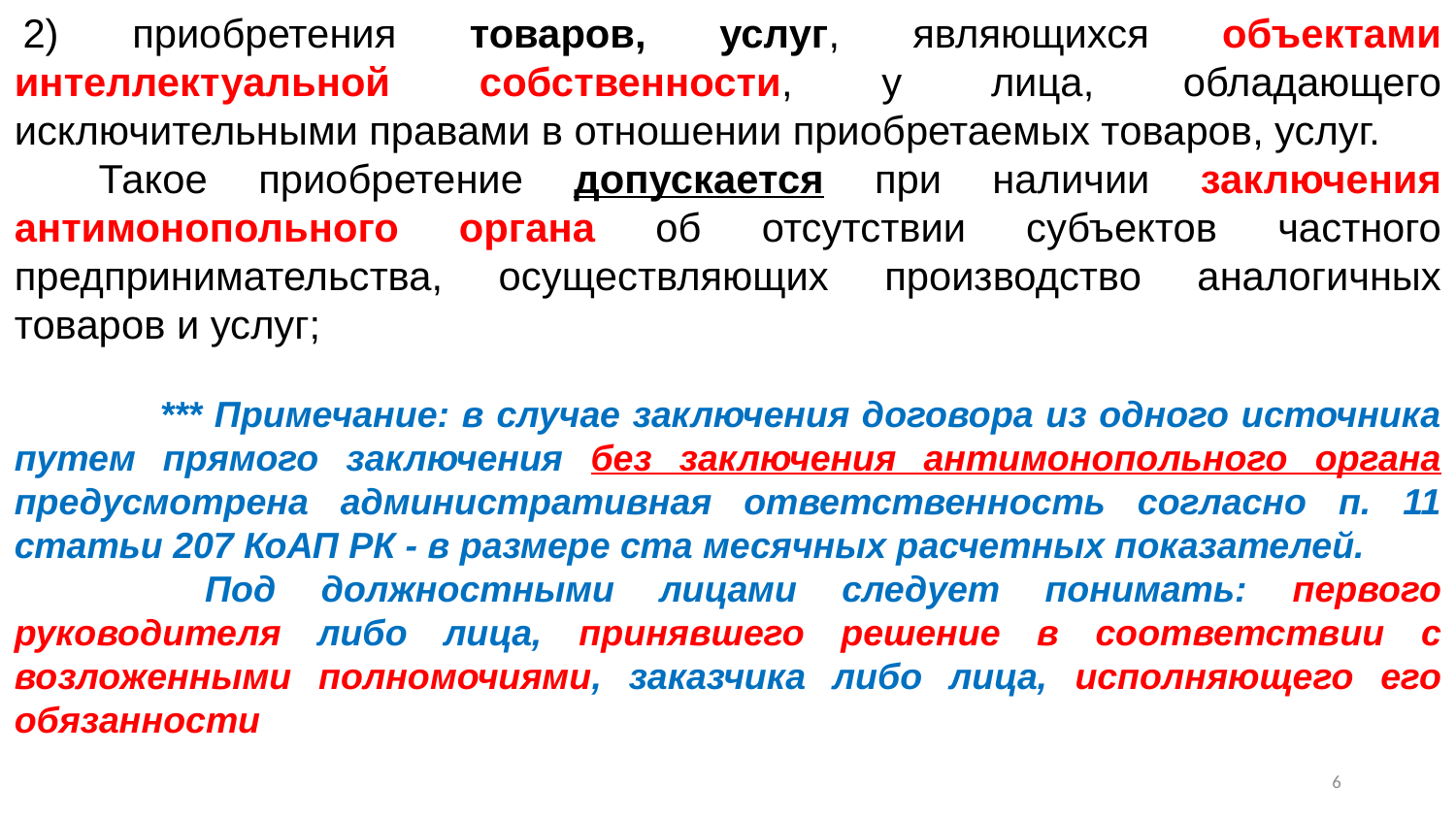

2) приобретения товаров, услуг, являющихся объектами интеллектуальной собственности, у лица, обладающего исключительными правами в отношении приобретаемых товаров, услуг.
    Такое приобретение допускается при наличии заключения антимонопольного органа об отсутствии субъектов частного предпринимательства, осуществляющих производство аналогичных товаров и услуг;

	*** Примечание: в случае заключения договора из одного источника путем прямого заключения без заключения антимонопольного органа предусмотрена административная ответственность согласно п. 11 статьи 207 КоАП РК - в размере ста месячных расчетных показателей.
	 Под должностными лицами следует понимать: первого руководителя либо лица, принявшего решение в соответствии с возложенными полномочиями, заказчика либо лица, исполняющего его обязанности

6